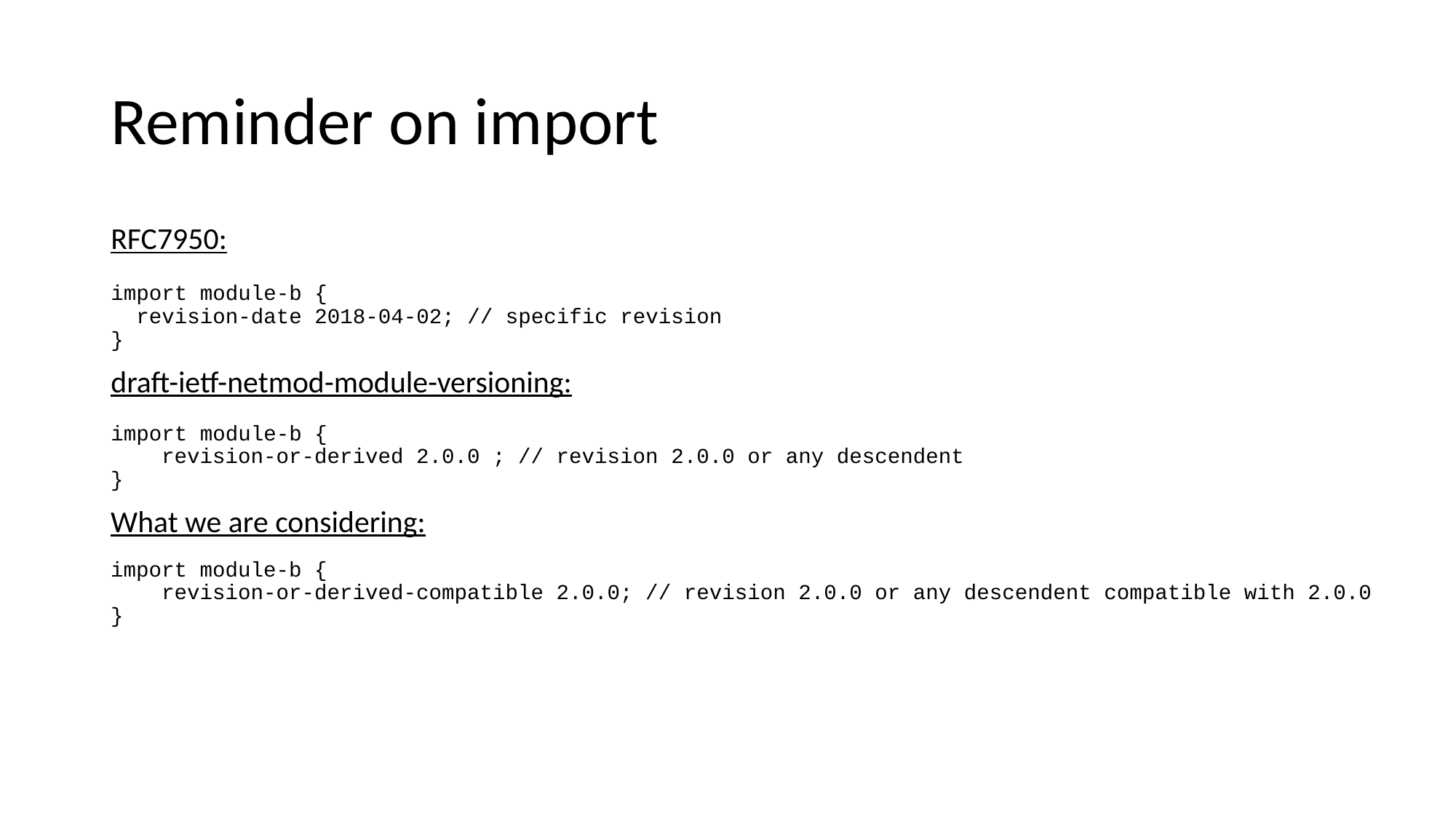

Reminder on import
RFC7950:

import module-b {
  revision-date 2018-04-02; // specific revision
}
draft-ietf-netmod-module-versioning:

import module-b {
    revision-or-derived 2.0.0 ; // revision 2.0.0 or any descendent
}
What we are considering:

import module-b {
    revision-or-derived-compatible 2.0.0; // revision 2.0.0 or any descendent compatible with 2.0.0
}